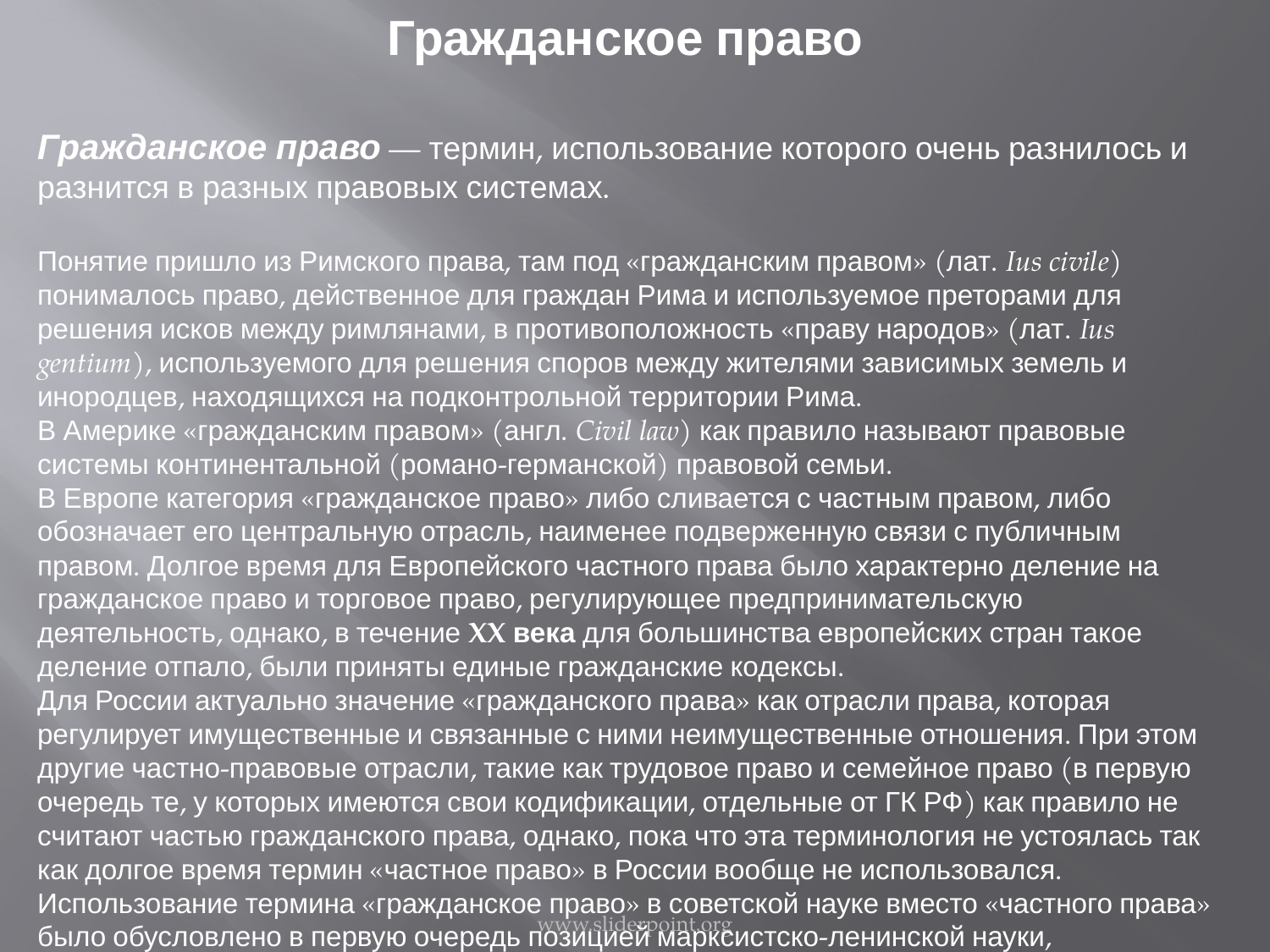

Гражданское право

Гражданское право — термин, использование которого очень разнилось и разнится в разных правовых системах.

Понятие пришло из Римского права, там под «гражданским правом» (лат. Ius civile) понималось право, действенное для граждан Рима и используемое преторами для решения исков между римлянами, в противоположность «праву народов» (лат. Ius gentium), используемого для решения споров между жителями зависимых земель и инородцев, находящихся на подконтрольной территории Рима.
В Америке «гражданским правом» (англ. Civil law) как правило называют правовые системы континентальной (романо-германской) правовой семьи.
В Европе категория «гражданское право» либо сливается с частным правом, либо обозначает его центральную отрасль, наименее подверженную связи с публичным правом. Долгое время для Европейского частного права было характерно деление на гражданское право и торговое право, регулирующее предпринимательскую деятельность, однако, в течение XX века для большинства европейских стран такое деление отпало, были приняты единые гражданские кодексы.
Для России актуально значение «гражданского права» как отрасли права, которая регулирует имущественные и связанные с ними неимущественные отношения. При этом другие частно-правовые отрасли, такие как трудовое право и семейное право (в первую очередь те, у которых имеются свои кодификации, отдельные от ГК РФ) как правило не считают частью гражданского права, однако, пока что эта терминология не устоялась так как долгое время термин «частное право» в России вообще не использовался. Использование термина «гражданское право» в советской науке вместо «частного права» было обусловлено в первую очередь позицией марксистско-ленинской науки, отрицавшей всё «частное» в сфере хозяйства.

www.sliderpoint.org